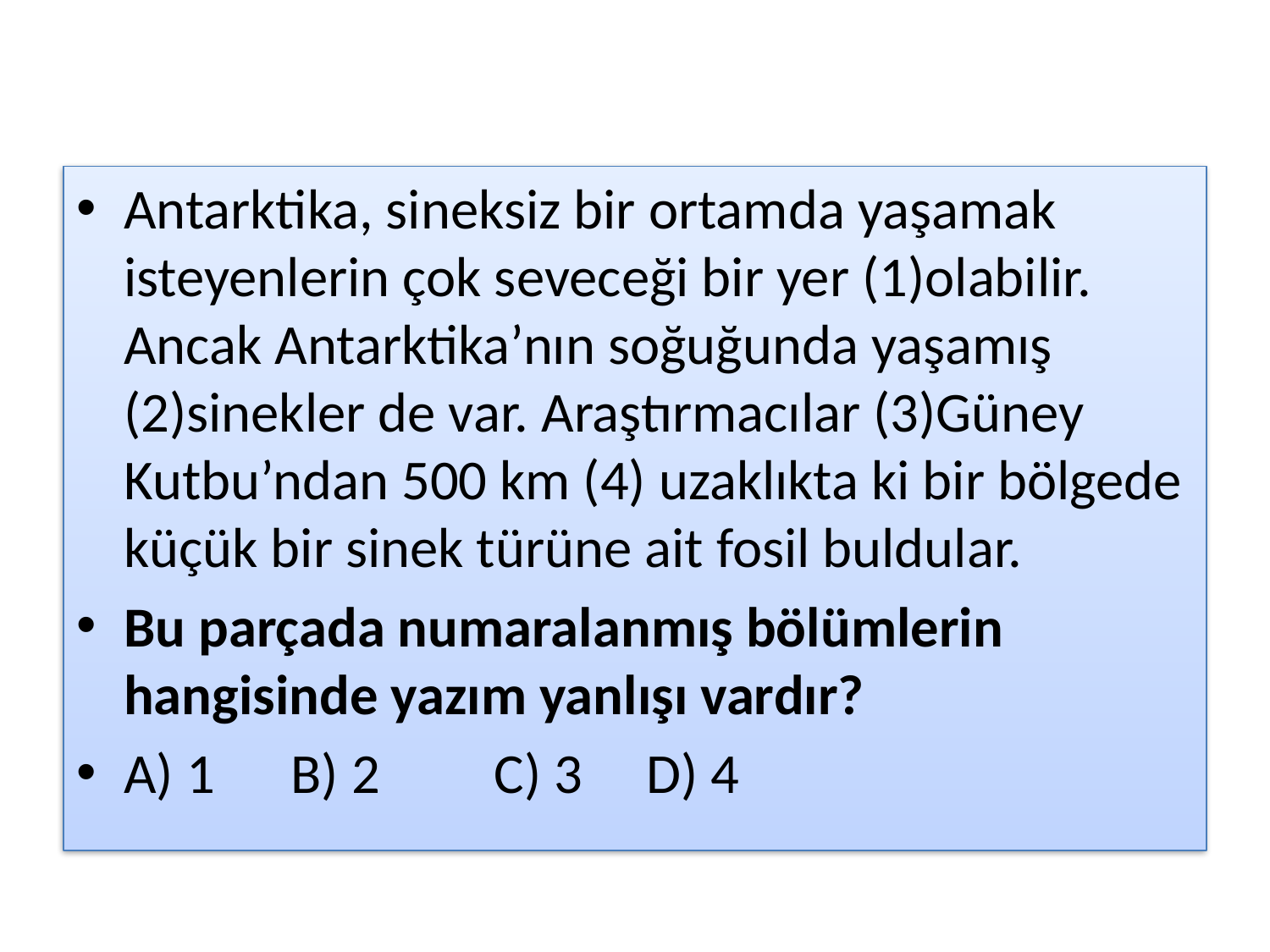

#
Antarktika, sineksiz bir ortamda yaşamak isteyenlerin çok seveceği bir yer (1)olabilir. Ancak Antarktika’nın soğuğunda yaşamış (2)sinekler de var. Araştırmacılar (3)Güney Kutbu’ndan 500 km (4) uzaklıkta ki bir bölgede küçük bir sinek türüne ait fosil buldular.
Bu parçada numaralanmış bölümlerin hangisinde yazım yanlışı vardır?
A) 1      B) 2         C) 3     D) 4